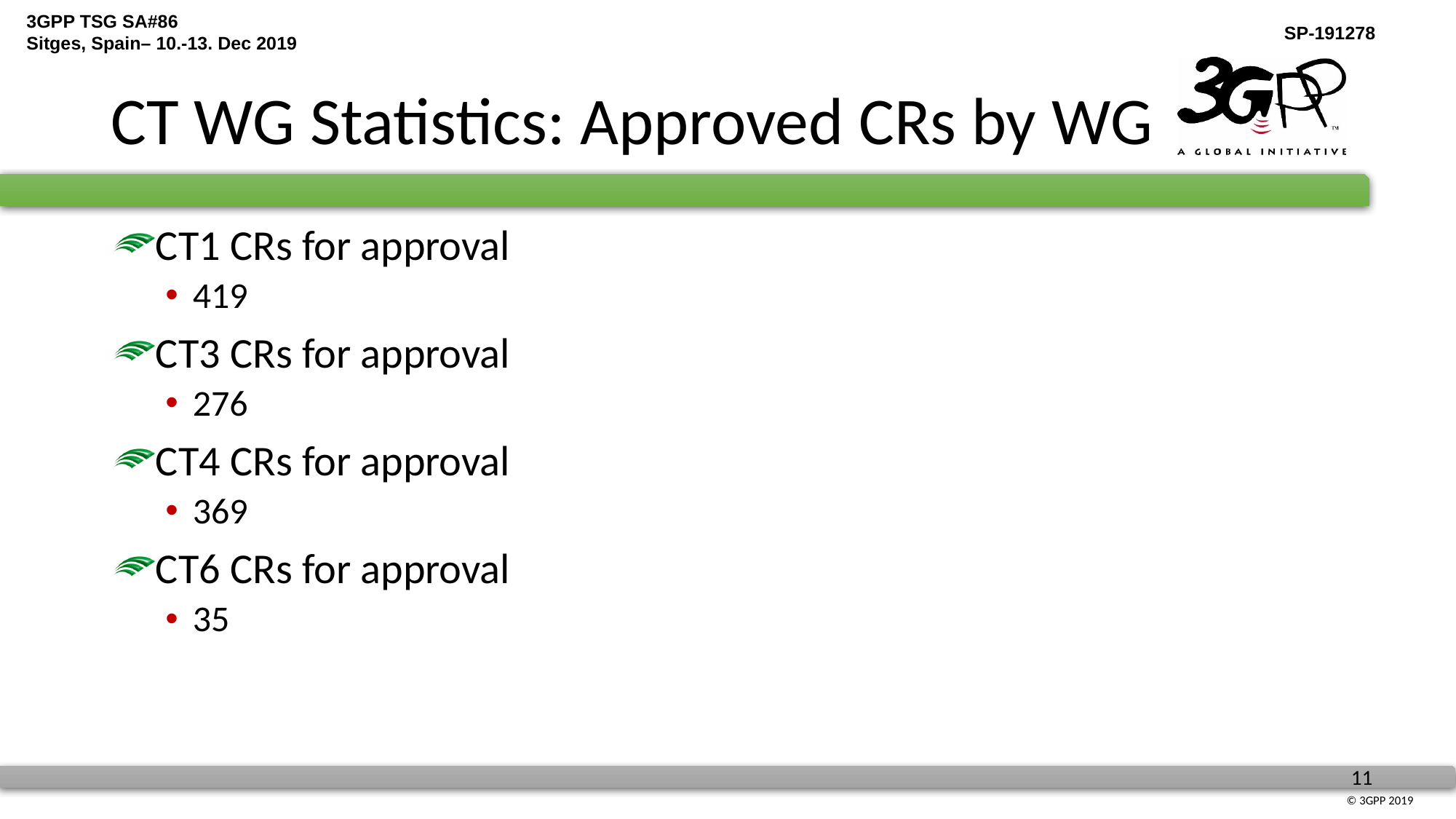

# CT WG Statistics: Approved CRs by WG
CT1 CRs for approval
419
CT3 CRs for approval
276
CT4 CRs for approval
369
CT6 CRs for approval
35